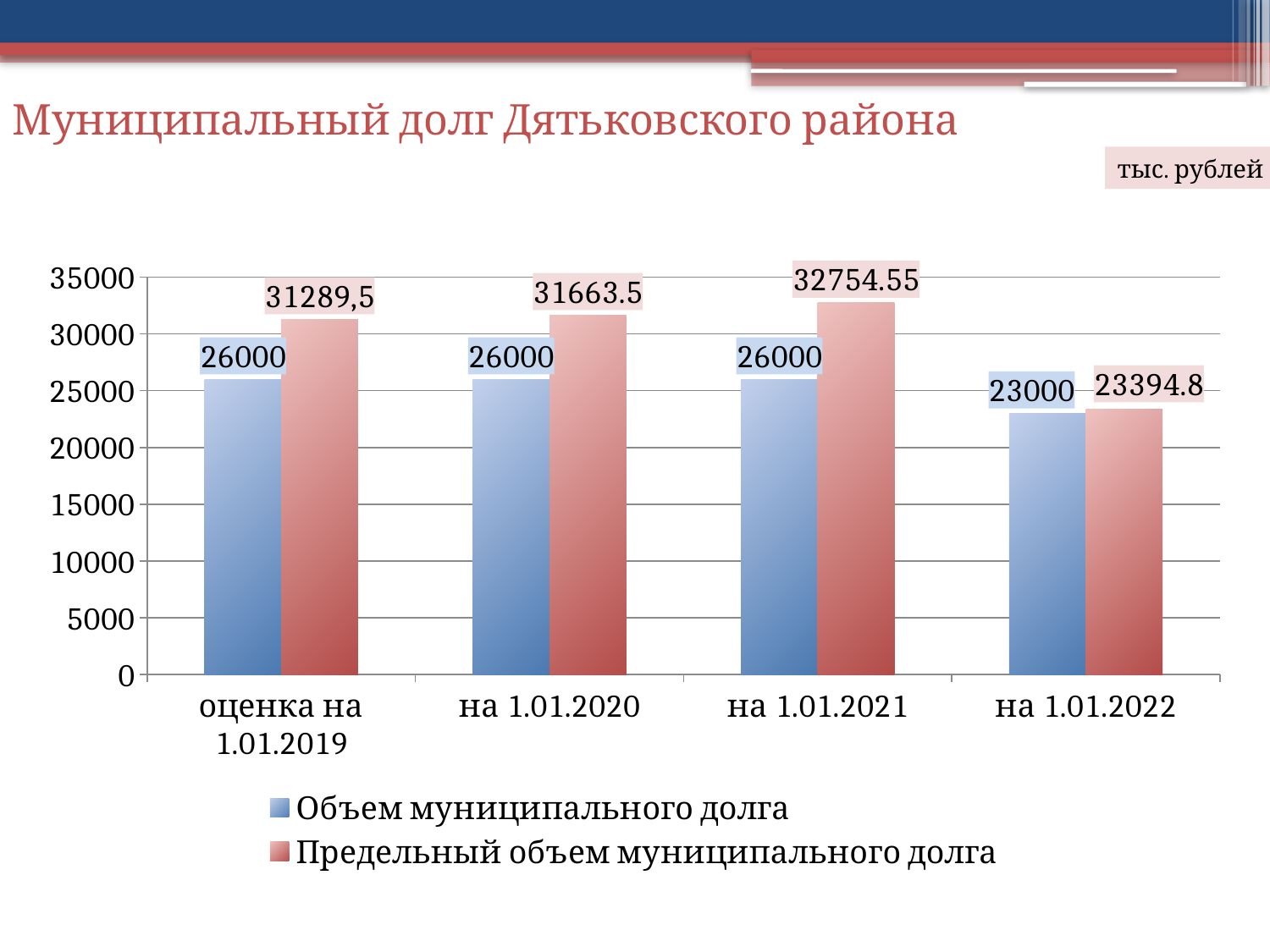

# Муниципальный долг Дятьковского района
тыс. рублей

### Chart

| Category |  |  |
|---|---|---|
| оценка на 1.01.2019 | 26000.0 | 31289.50182499999 |
| на 1.01.2020 | 26000.0 | 31663.5 |
| на 1.01.2021 | 26000.0 | 32754.55 |
| на 1.01.2022 | 23000.0 | 23394.8 |